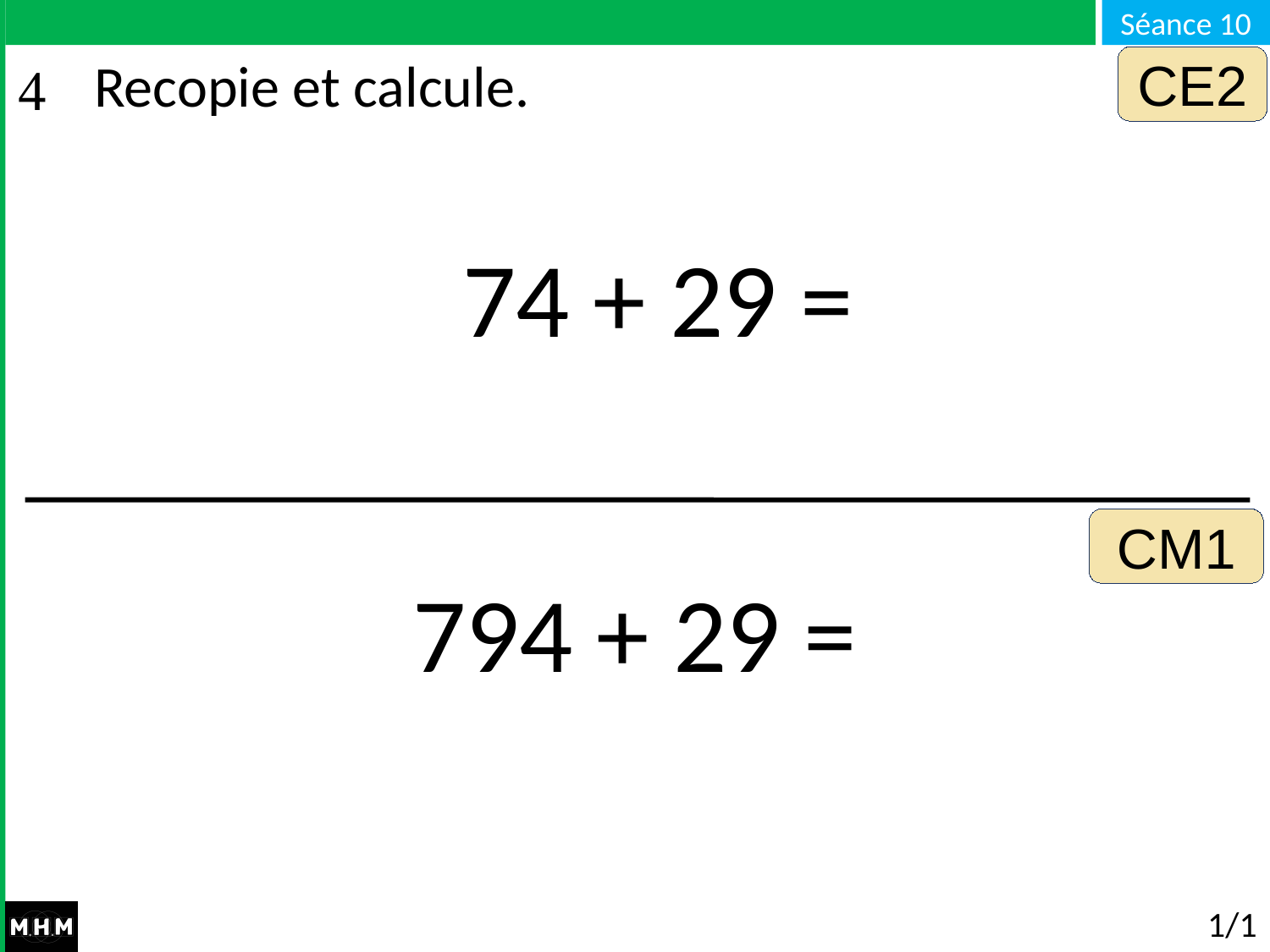

CE2
# Recopie et calcule.
74 + 29 =

CM1
794 + 29 =
1/10